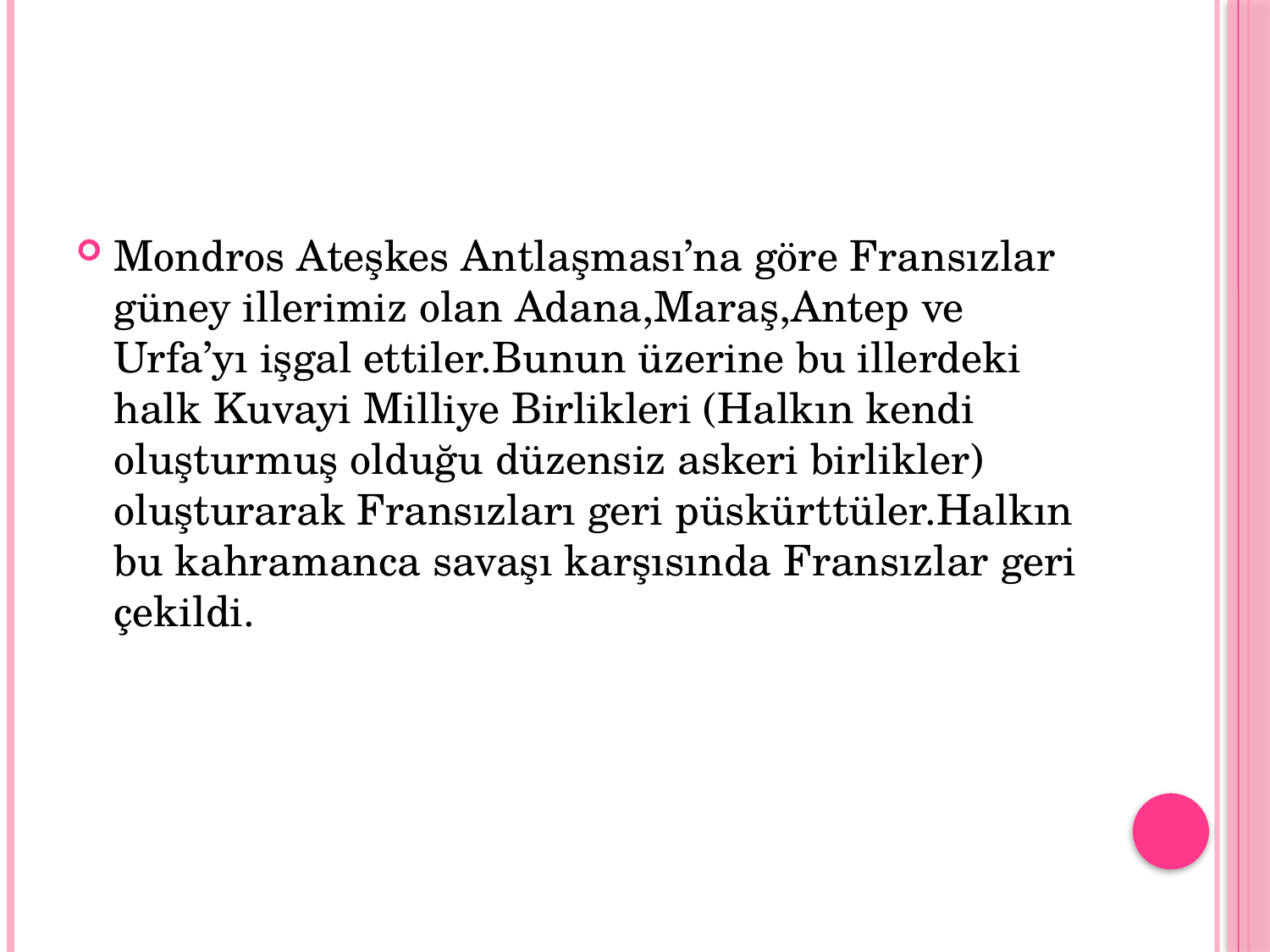

#
Mondros Ateşkes Antlaşması’na göre Fransızlar güney illerimiz olan Adana,Maraş,Antep ve Urfa’yı işgal ettiler.Bunun üzerine bu illerdeki halk Kuvayi Milliye Birlikleri (Halkın kendi oluşturmuş olduğu düzensiz askeri birlikler) oluşturarak Fransızları geri püskürttüler.Halkın bu kahramanca savaşı karşısında Fransızlar geri çekildi.